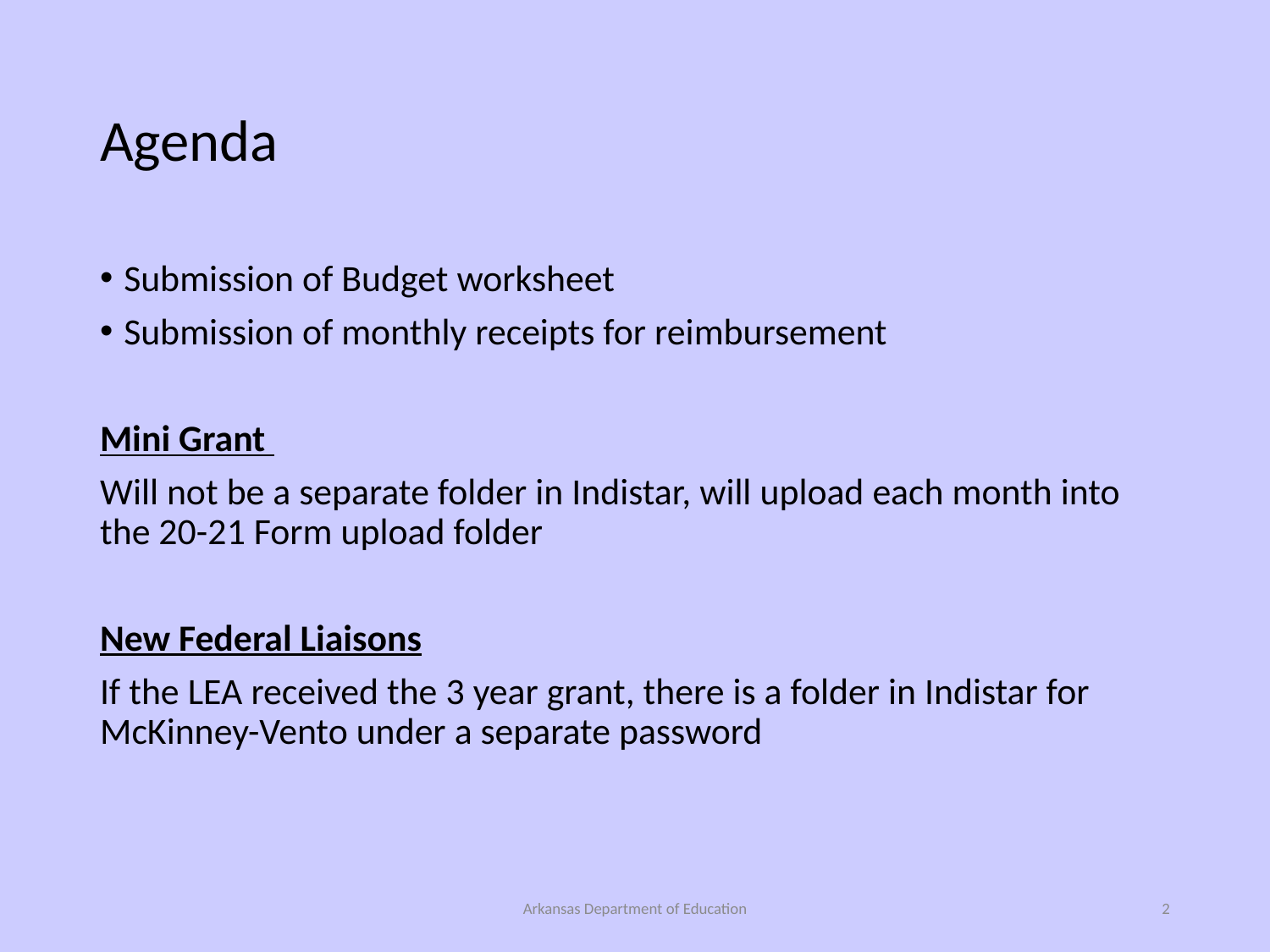

# Agenda
Submission of Budget worksheet
Submission of monthly receipts for reimbursement

Mini Grant
Will not be a separate folder in Indistar, will upload each month into the 20-21 Form upload folder

New Federal Liaisons
If the LEA received the 3 year grant, there is a folder in Indistar for McKinney-Vento under a separate password
Arkansas Department of Education
2